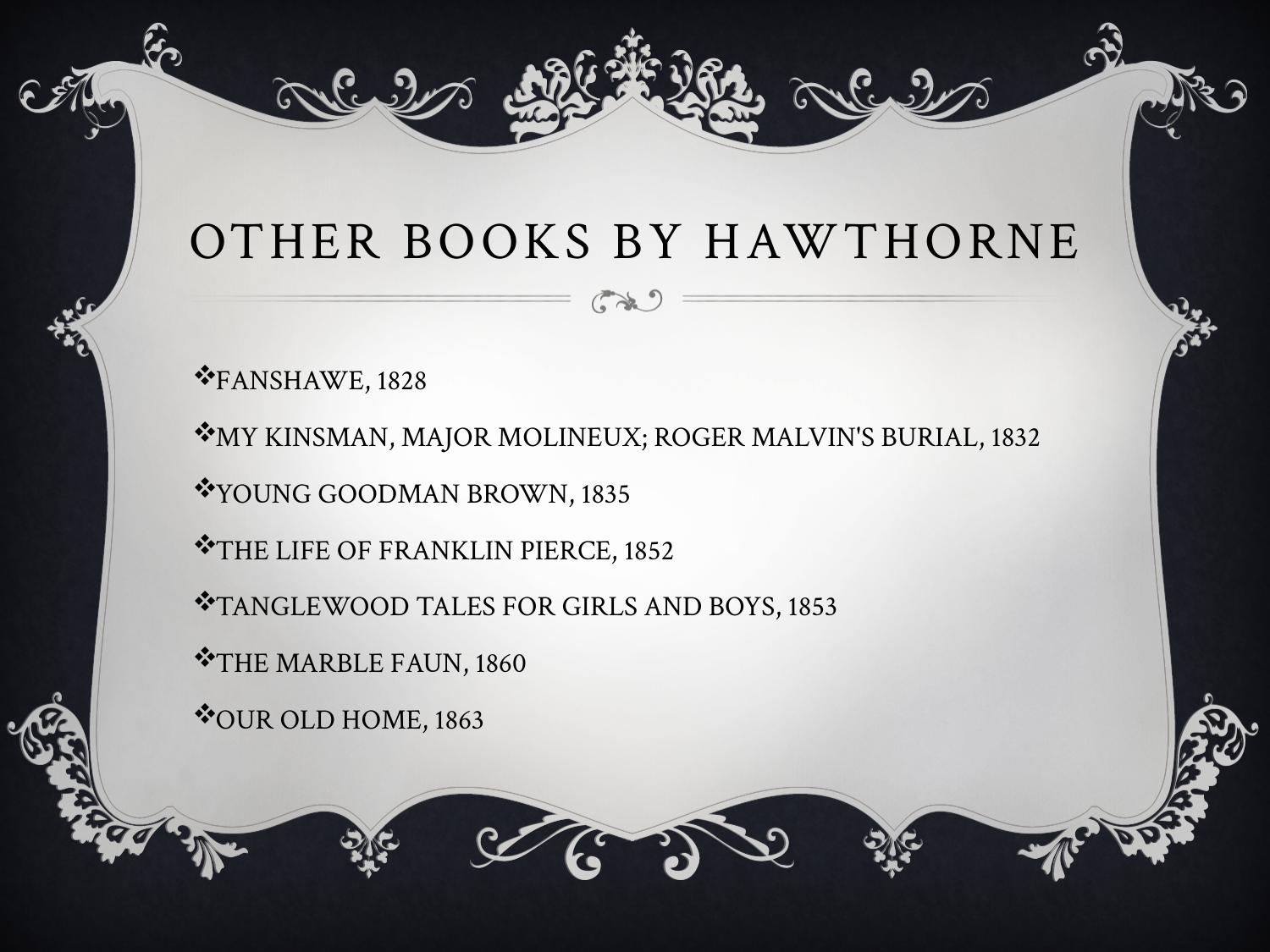

# Other books by hawthorne
FANSHAWE, 1828
MY KINSMAN, MAJOR MOLINEUX; ROGER MALVIN'S BURIAL, 1832
YOUNG GOODMAN BROWN, 1835
THE LIFE OF FRANKLIN PIERCE, 1852
TANGLEWOOD TALES FOR GIRLS AND BOYS, 1853
THE MARBLE FAUN, 1860
OUR OLD HOME, 1863